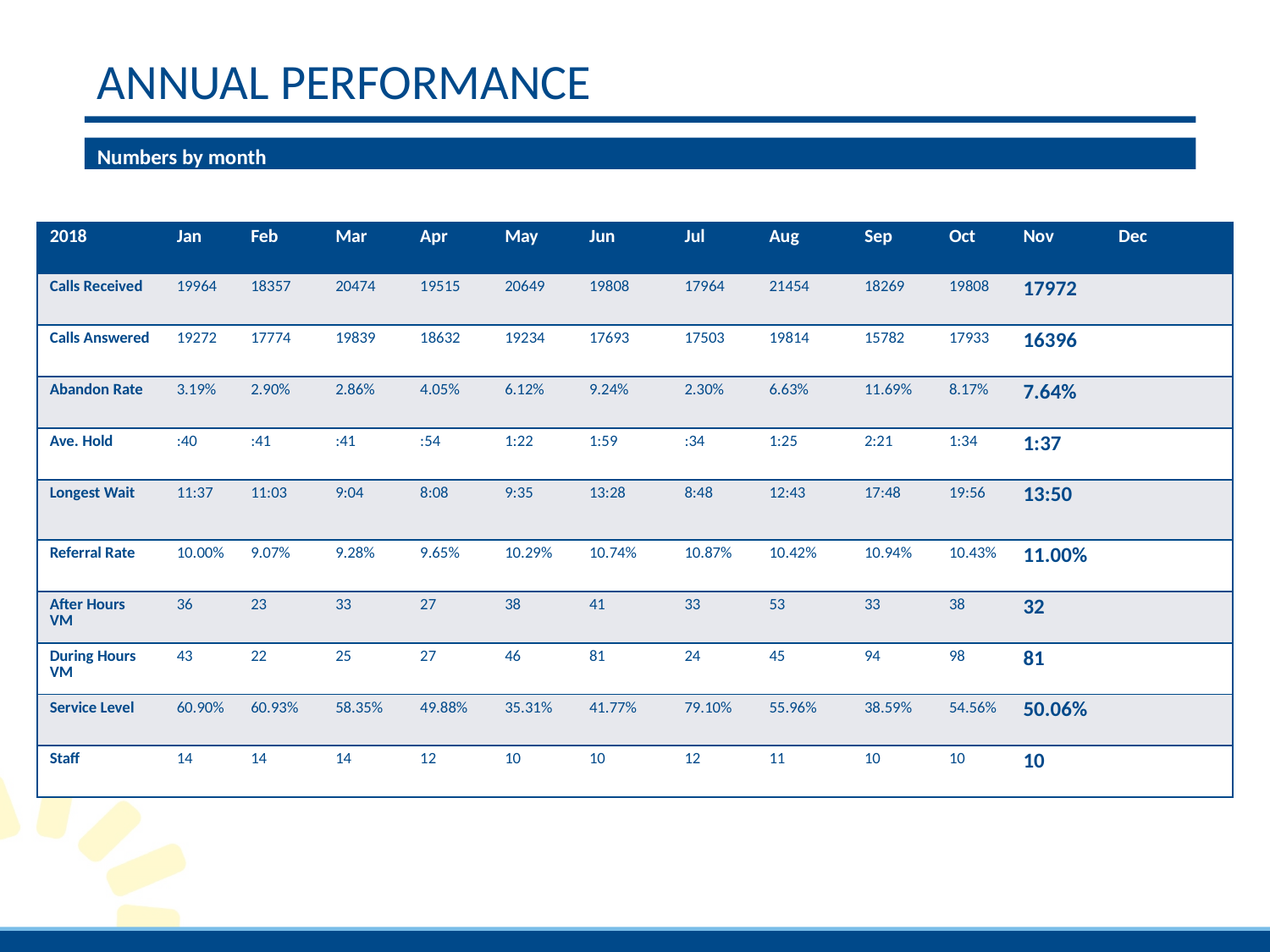

# Annual Performance
Numbers by month
| 2018 | Jan | Feb | Mar | Apr | May | Jun | Jul | Aug | Sep | Oct | Nov | Dec |
| --- | --- | --- | --- | --- | --- | --- | --- | --- | --- | --- | --- | --- |
| Calls Received | 19964 | 18357 | 20474 | 19515 | 20649 | 19808 | 17964 | 21454 | 18269 | 19808 | 17972 |  |
| Calls Answered | 19272 | 17774 | 19839 | 18632 | 19234 | 17693 | 17503 | 19814 | 15782 | 17933 | 16396 |  |
| Abandon Rate | 3.19% | 2.90% | 2.86% | 4.05% | 6.12% | 9.24% | 2.30% | 6.63% | 11.69% | 8.17% | 7.64% |  |
| Ave. Hold | :40 | :41 | :41 | :54 | 1:22 | 1:59 | :34 | 1:25 | 2:21 | 1:34 | 1:37 |  |
| Longest Wait | 11:37 | 11:03 | 9:04 | 8:08 | 9:35 | 13:28 | 8:48 | 12:43 | 17:48 | 19:56 | 13:50 |  |
| Referral Rate | 10.00% | 9.07% | 9.28% | 9.65% | 10.29% | 10.74% | 10.87% | 10.42% | 10.94% | 10.43% | 11.00% |  |
| After Hours VM | 36 | 23 | 33 | 27 | 38 | 41 | 33 | 53 | 33 | 38 | 32 |  |
| During Hours VM | 43 | 22 | 25 | 27 | 46 | 81 | 24 | 45 | 94 | 98 | 81 |  |
| Service Level | 60.90% | 60.93% | 58.35% | 49.88% | 35.31% | 41.77% | 79.10% | 55.96% | 38.59% | 54.56% | 50.06% |  |
| Staff | 14 | 14 | 14 | 12 | 10 | 10 | 12 | 11 | 10 | 10 | 10 |  |